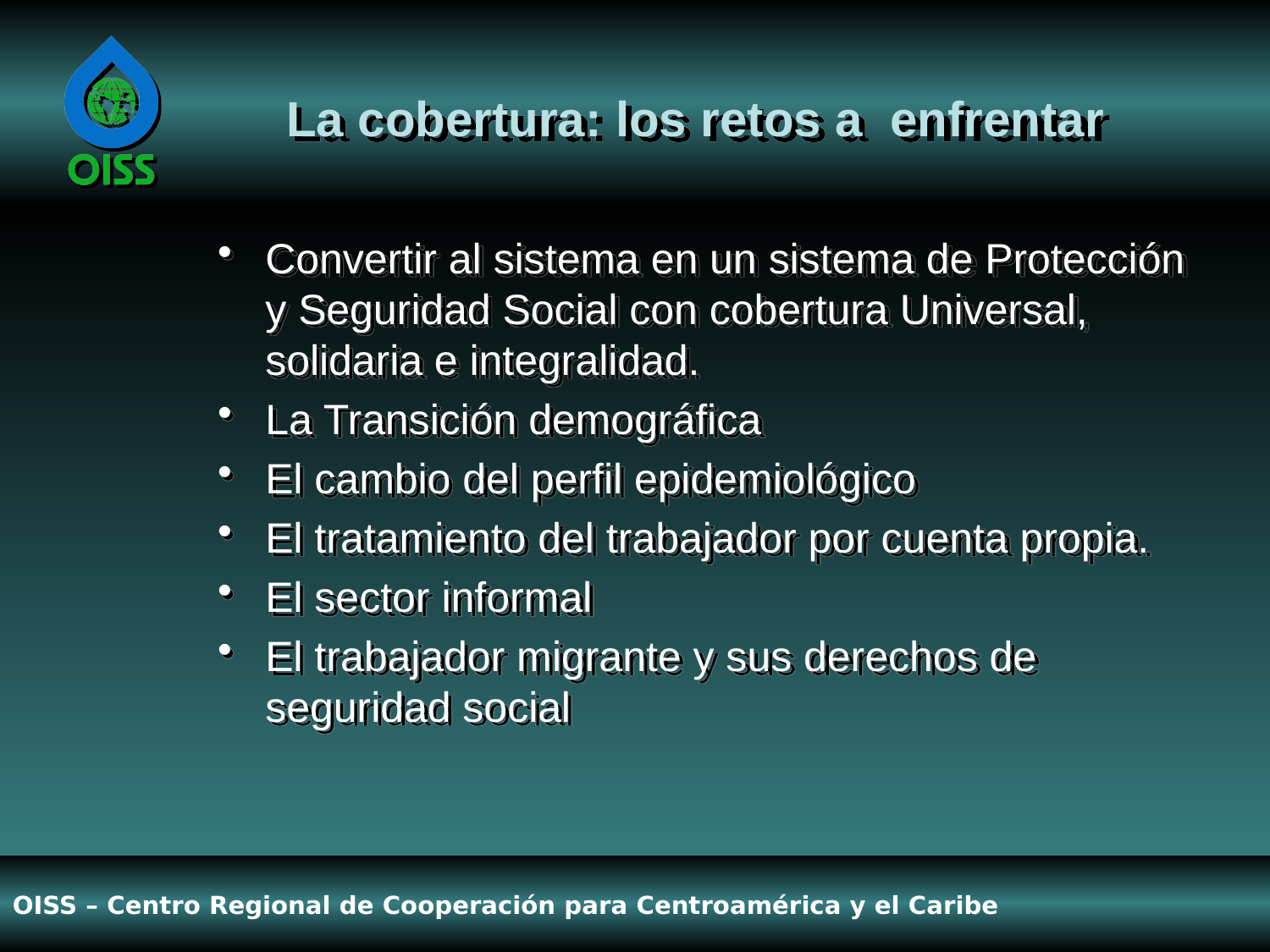

La cobertura: los retos a  enfrentar
Convertir al sistema en un sistema de Protección y Seguridad Social con cobertura Universal, solidaria e integralidad.
La Transición demográfica
El cambio del perfil epidemiológico
El tratamiento del trabajador por cuenta propia.
El sector informal
El trabajador migrante y sus derechos de seguridad social